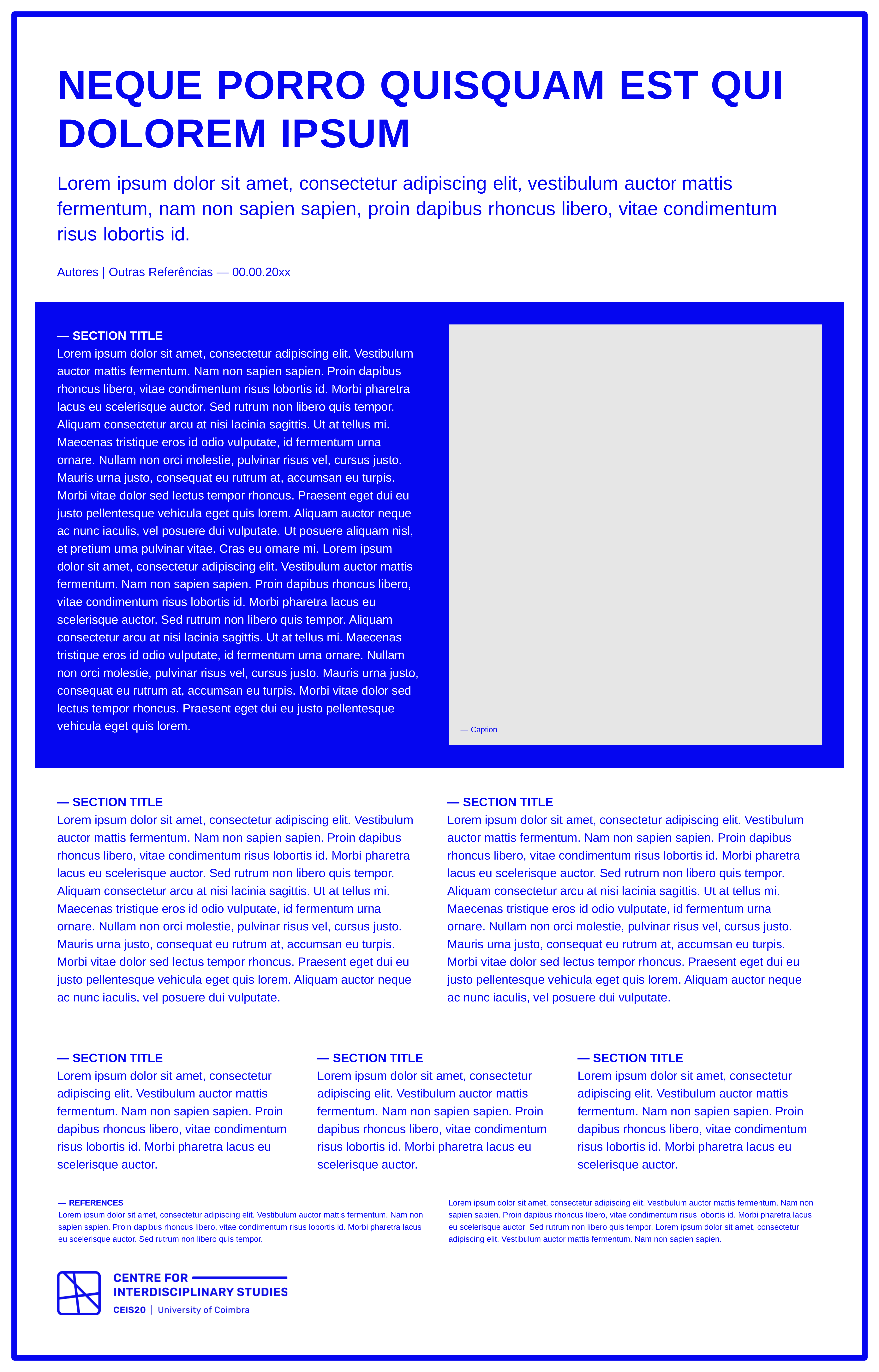

NEQUE PORRO QUISQUAM EST QUI DOLOREM IPSUM
Lorem ipsum dolor sit amet, consectetur adipiscing elit, vestibulum auctor mattis fermentum, nam non sapien sapien, proin dapibus rhoncus libero, vitae condimentum risus lobortis id.
Autores | Outras Referências — 00.00.20xx

— SECTION TITLE
Lorem ipsum dolor sit amet, consectetur adipiscing elit. Vestibulum auctor mattis fermentum. Nam non sapien sapien. Proin dapibus rhoncus libero, vitae condimentum risus lobortis id. Morbi pharetra lacus eu scelerisque auctor. Sed rutrum non libero quis tempor. Aliquam consectetur arcu at nisi lacinia sagittis. Ut at tellus mi. Maecenas tristique eros id odio vulputate, id fermentum urna ornare. Nullam non orci molestie, pulvinar risus vel, cursus justo. Mauris urna justo, consequat eu rutrum at, accumsan eu turpis. Morbi vitae dolor sed lectus tempor rhoncus. Praesent eget dui eu justo pellentesque vehicula eget quis lorem. Aliquam auctor neque ac nunc iaculis, vel posuere dui vulputate. Ut posuere aliquam nisl, et pretium urna pulvinar vitae. Cras eu ornare mi. Lorem ipsum dolor sit amet, consectetur adipiscing elit. Vestibulum auctor mattis fermentum. Nam non sapien sapien. Proin dapibus rhoncus libero, vitae condimentum risus lobortis id. Morbi pharetra lacus eu scelerisque auctor. Sed rutrum non libero quis tempor. Aliquam consectetur arcu at nisi lacinia sagittis. Ut at tellus mi. Maecenas tristique eros id odio vulputate, id fermentum urna ornare. Nullam non orci molestie, pulvinar risus vel, cursus justo. Mauris urna justo, consequat eu rutrum at, accumsan eu turpis. Morbi vitae dolor sed lectus tempor rhoncus. Praesent eget dui eu justo pellentesque vehicula eget quis lorem.
— Caption
— SECTION TITLE
Lorem ipsum dolor sit amet, consectetur adipiscing elit. Vestibulum auctor mattis fermentum. Nam non sapien sapien. Proin dapibus rhoncus libero, vitae condimentum risus lobortis id. Morbi pharetra lacus eu scelerisque auctor. Sed rutrum non libero quis tempor. Aliquam consectetur arcu at nisi lacinia sagittis. Ut at tellus mi. Maecenas tristique eros id odio vulputate, id fermentum urna ornare. Nullam non orci molestie, pulvinar risus vel, cursus justo. Mauris urna justo, consequat eu rutrum at, accumsan eu turpis. Morbi vitae dolor sed lectus tempor rhoncus. Praesent eget dui eu justo pellentesque vehicula eget quis lorem. Aliquam auctor neque ac nunc iaculis, vel posuere dui vulputate.
— SECTION TITLE
Lorem ipsum dolor sit amet, consectetur adipiscing elit. Vestibulum auctor mattis fermentum. Nam non sapien sapien. Proin dapibus rhoncus libero, vitae condimentum risus lobortis id. Morbi pharetra lacus eu scelerisque auctor. Sed rutrum non libero quis tempor. Aliquam consectetur arcu at nisi lacinia sagittis. Ut at tellus mi. Maecenas tristique eros id odio vulputate, id fermentum urna ornare. Nullam non orci molestie, pulvinar risus vel, cursus justo. Mauris urna justo, consequat eu rutrum at, accumsan eu turpis. Morbi vitae dolor sed lectus tempor rhoncus. Praesent eget dui eu justo pellentesque vehicula eget quis lorem. Aliquam auctor neque ac nunc iaculis, vel posuere dui vulputate.
— SECTION TITLE
Lorem ipsum dolor sit amet, consectetur adipiscing elit. Vestibulum auctor mattis fermentum. Nam non sapien sapien. Proin dapibus rhoncus libero, vitae condimentum risus lobortis id. Morbi pharetra lacus eu scelerisque auctor.
— SECTION TITLE
Lorem ipsum dolor sit amet, consectetur adipiscing elit. Vestibulum auctor mattis fermentum. Nam non sapien sapien. Proin dapibus rhoncus libero, vitae condimentum risus lobortis id. Morbi pharetra lacus eu scelerisque auctor.
— SECTION TITLE
Lorem ipsum dolor sit amet, consectetur adipiscing elit. Vestibulum auctor mattis fermentum. Nam non sapien sapien. Proin dapibus rhoncus libero, vitae condimentum risus lobortis id. Morbi pharetra lacus eu scelerisque auctor.
— REFERENCES
Lorem ipsum dolor sit amet, consectetur adipiscing elit. Vestibulum auctor mattis fermentum. Nam non sapien sapien. Proin dapibus rhoncus libero, vitae condimentum risus lobortis id. Morbi pharetra lacus eu scelerisque auctor. Sed rutrum non libero quis tempor.
Lorem ipsum dolor sit amet, consectetur adipiscing elit. Vestibulum auctor mattis fermentum. Nam non sapien sapien. Proin dapibus rhoncus libero, vitae condimentum risus lobortis id. Morbi pharetra lacus eu scelerisque auctor. Sed rutrum non libero quis tempor. Lorem ipsum dolor sit amet, consectetur adipiscing elit. Vestibulum auctor mattis fermentum. Nam non sapien sapien.